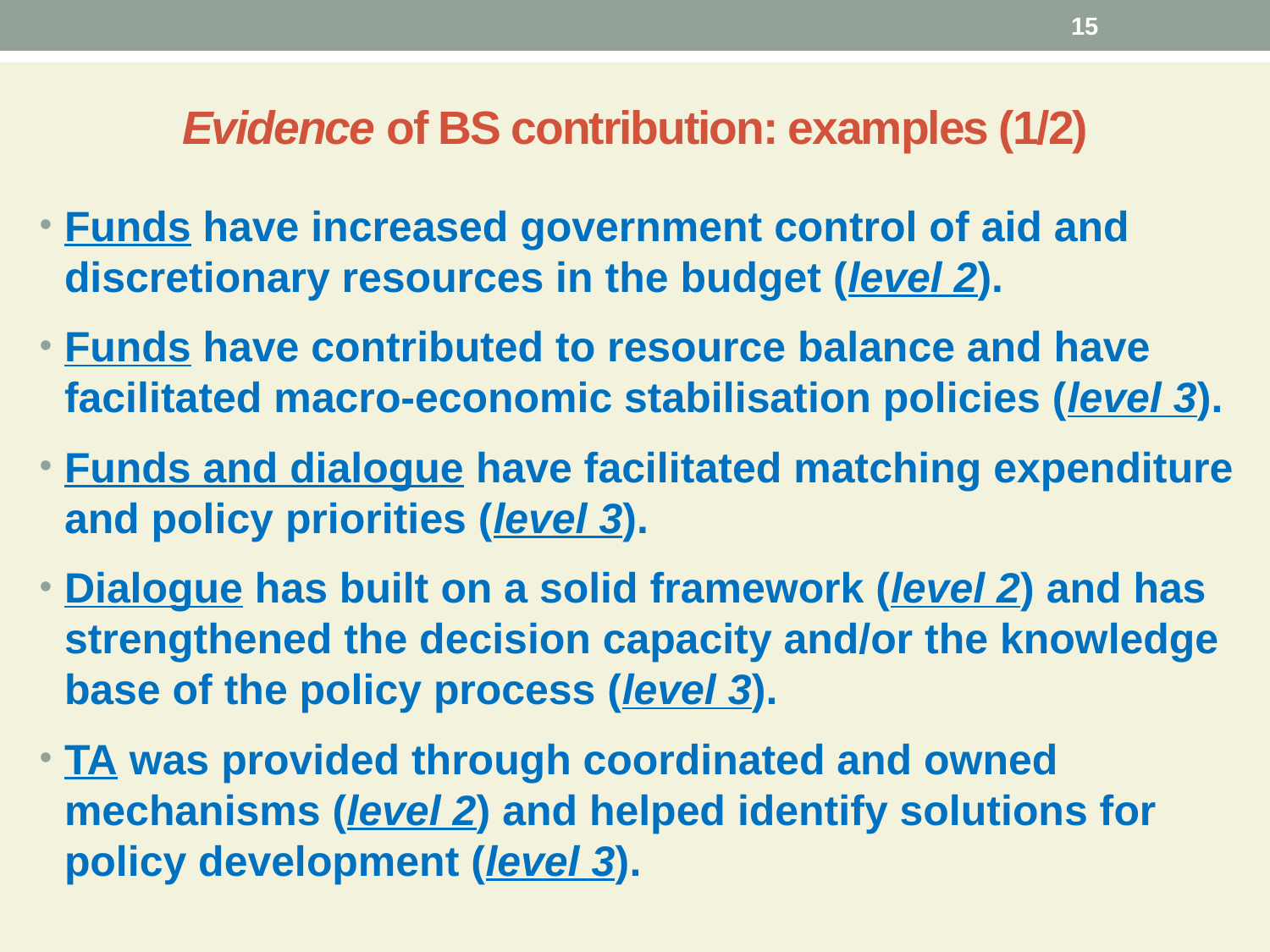

15
# Evidence of BS contribution: examples (1/2)
Funds have increased government control of aid and discretionary resources in the budget (level 2).
Funds have contributed to resource balance and have facilitated macro-economic stabilisation policies (level 3).
Funds and dialogue have facilitated matching expenditure and policy priorities (level 3).
Dialogue has built on a solid framework (level 2) and has strengthened the decision capacity and/or the knowledge base of the policy process (level 3).
TA was provided through coordinated and owned mechanisms (level 2) and helped identify solutions for policy development (level 3).